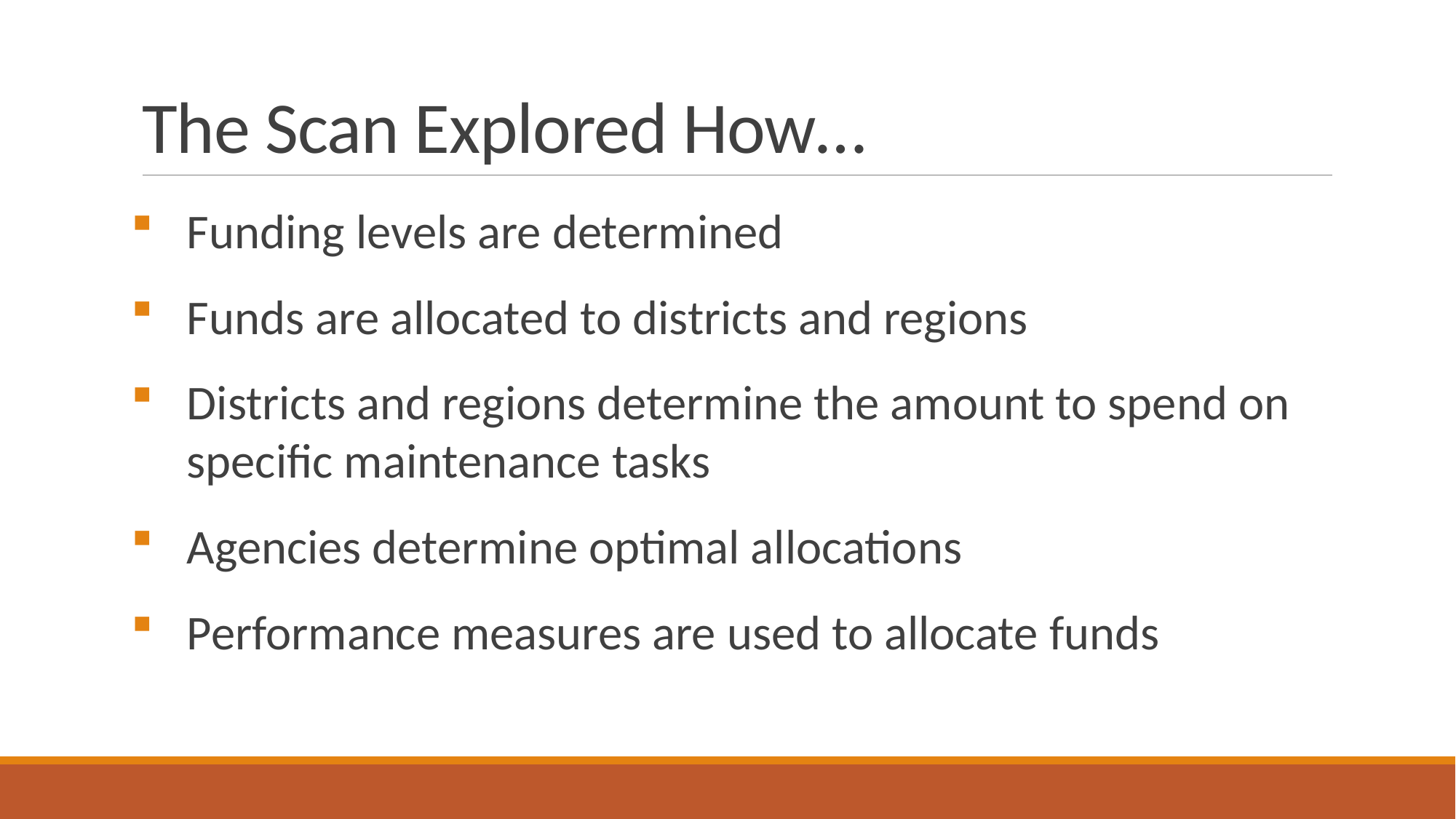

# The Scan Explored How…
Funding levels are determined
Funds are allocated to districts and regions
Districts and regions determine the amount to spend on specific maintenance tasks
Agencies determine optimal allocations
Performance measures are used to allocate funds